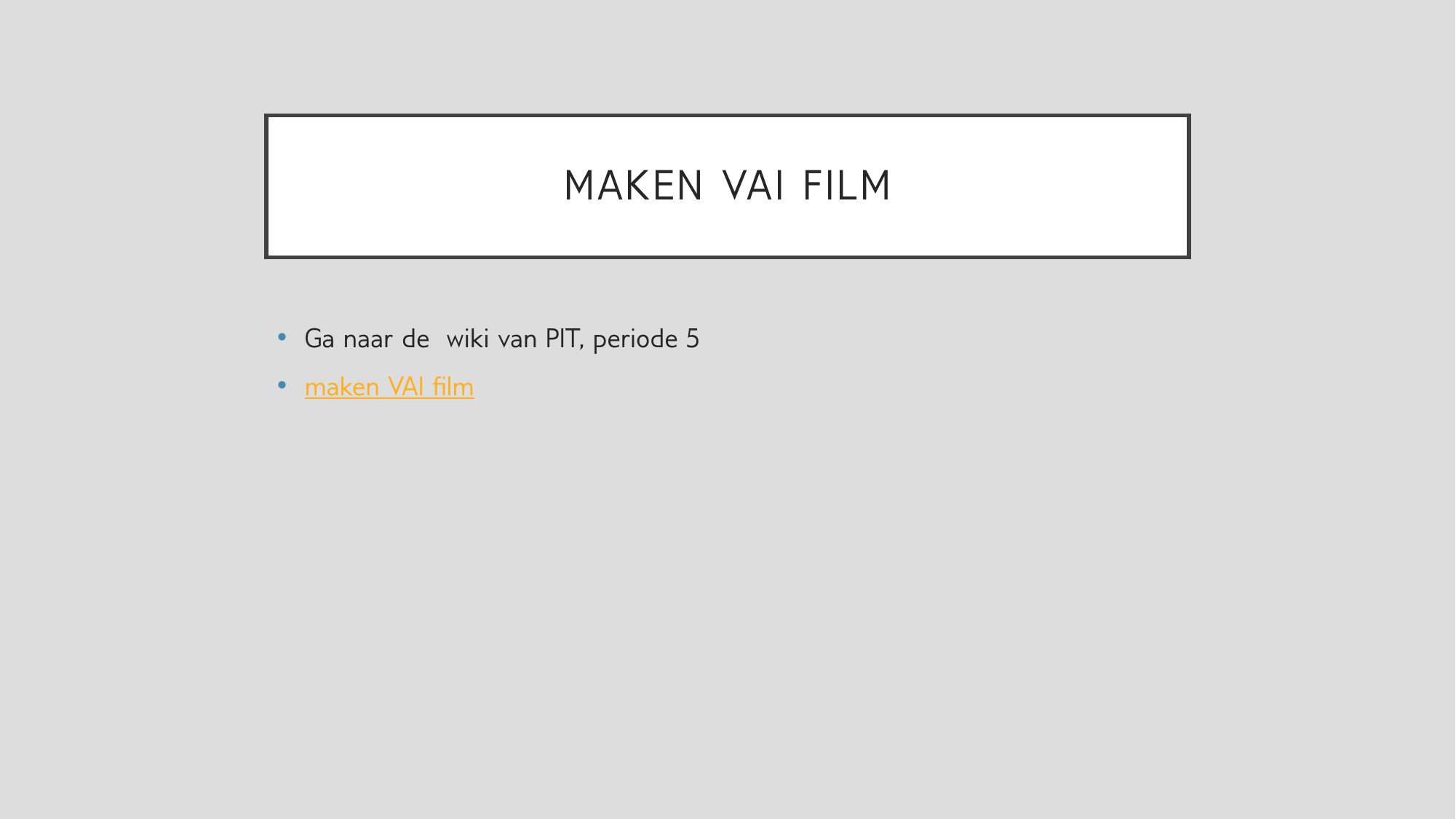

# Maken VAI film
Ga naar de  wiki van PIT, periode 5
maken VAI film